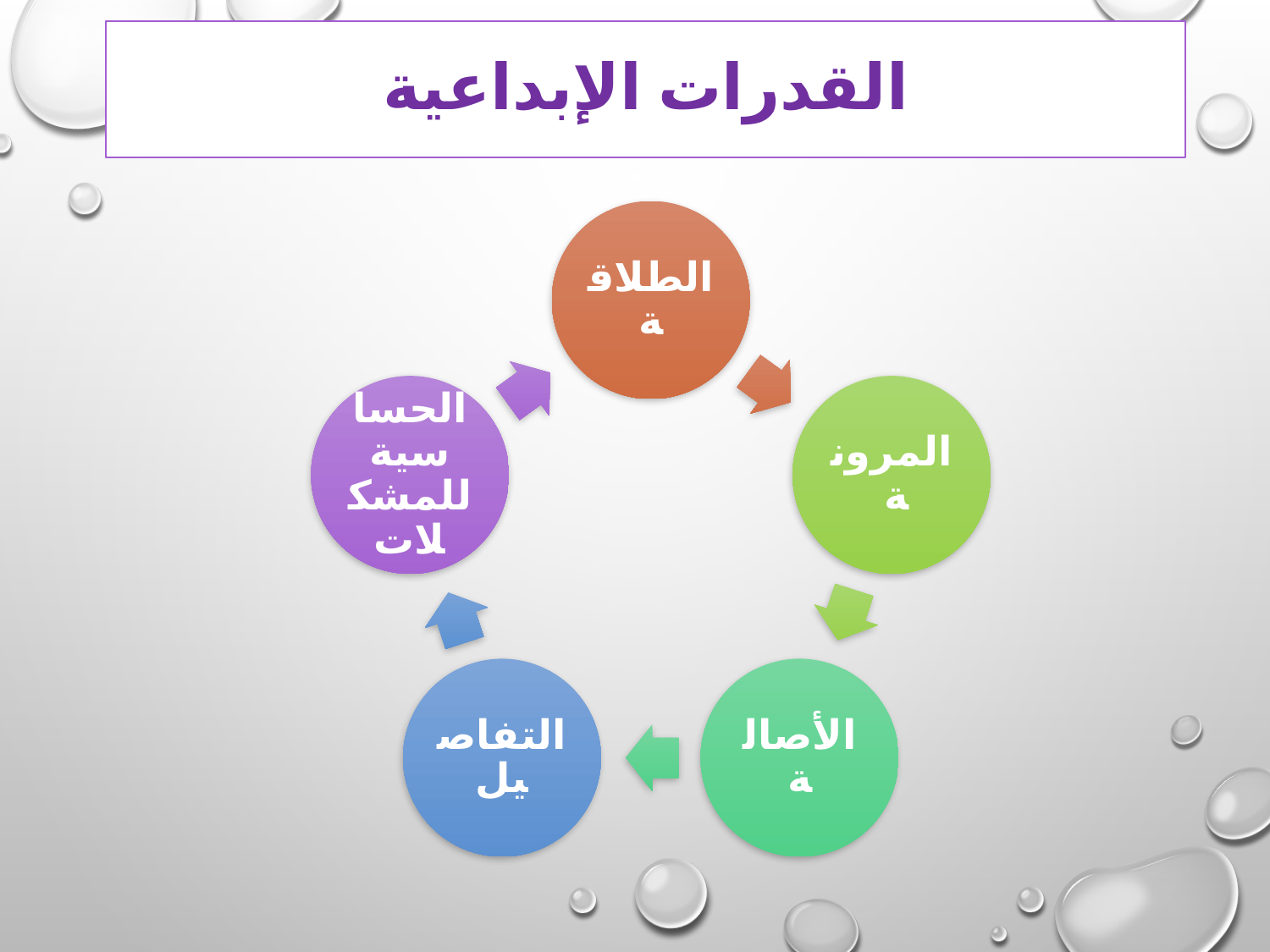

# القدرات الإبداعية
الطلاقة

المرونة

الأصالة

التفاصيل

الحساسية للمشكلات